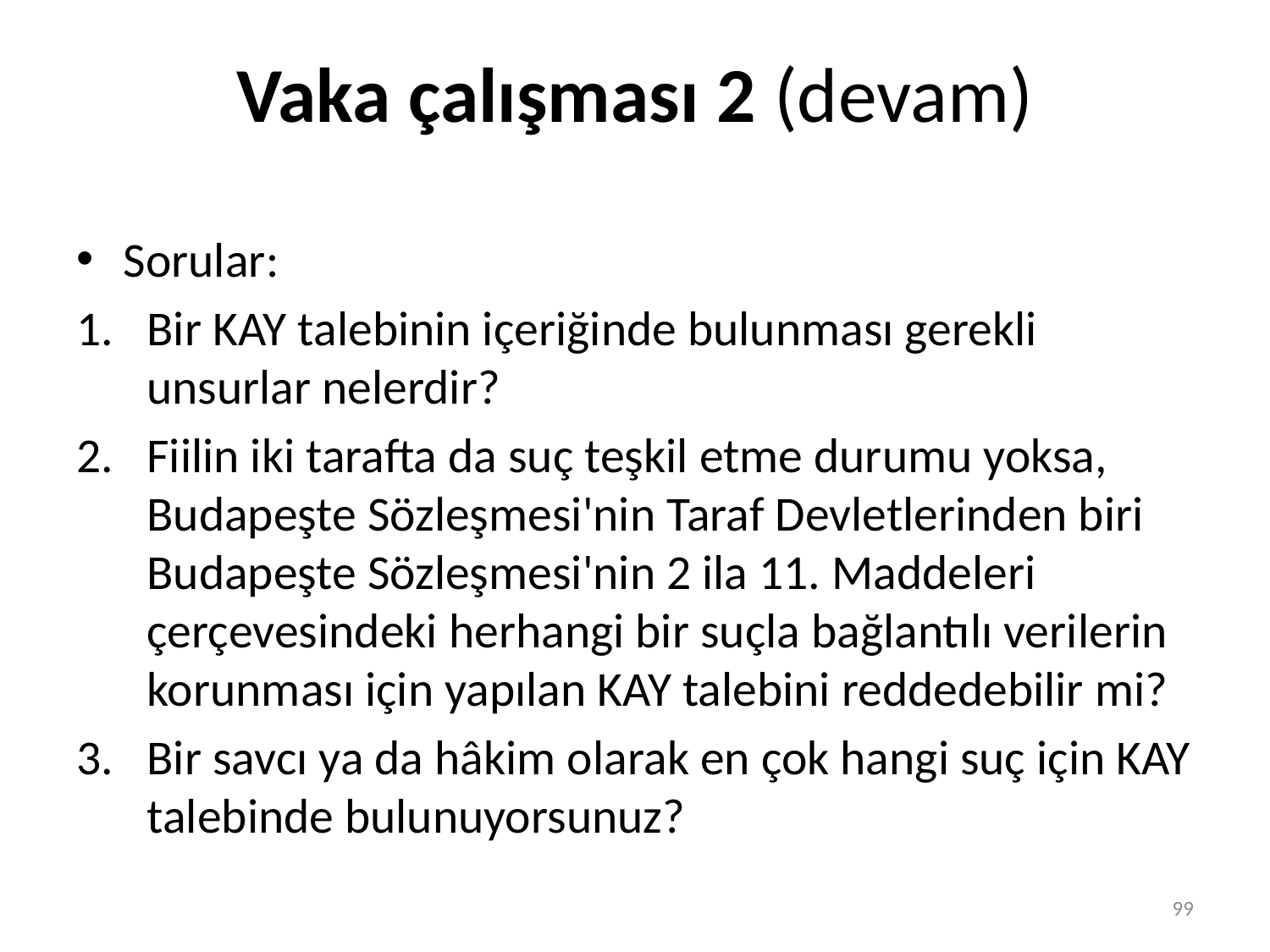

# Vaka çalışması 2 (devam)
Sorular:
Bir KAY talebinin içeriğinde bulunması gerekli unsurlar nelerdir?
Fiilin iki tarafta da suç teşkil etme durumu yoksa, Budapeşte Sözleşmesi'nin Taraf Devletlerinden biri Budapeşte Sözleşmesi'nin 2 ila 11. Maddeleri çerçevesindeki herhangi bir suçla bağlantılı verilerin korunması için yapılan KAY talebini reddedebilir mi?
Bir savcı ya da hâkim olarak en çok hangi suç için KAY talebinde bulunuyorsunuz?

99